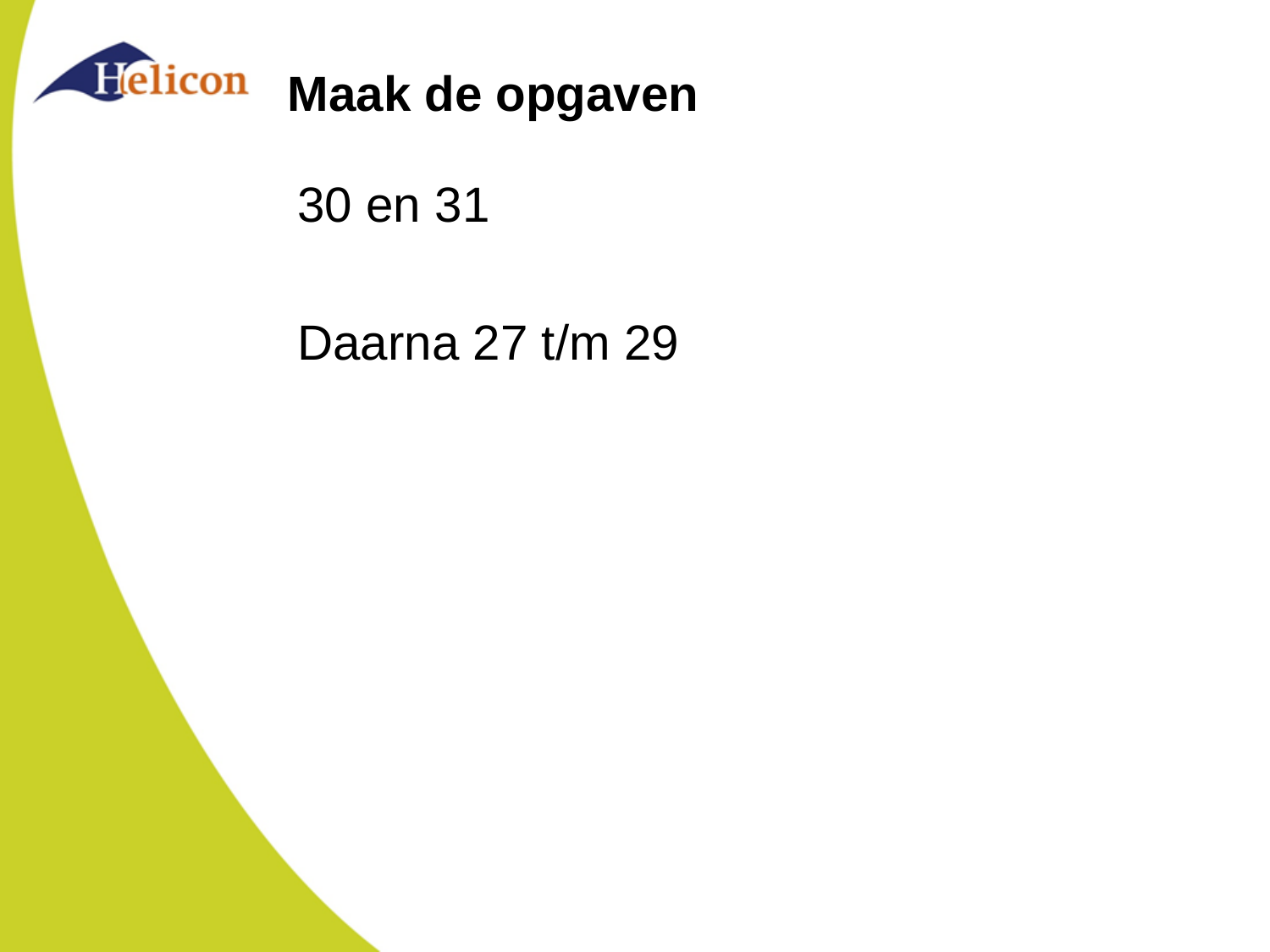

# Maak de opgaven
30 en 31

Daarna 27 t/m 29